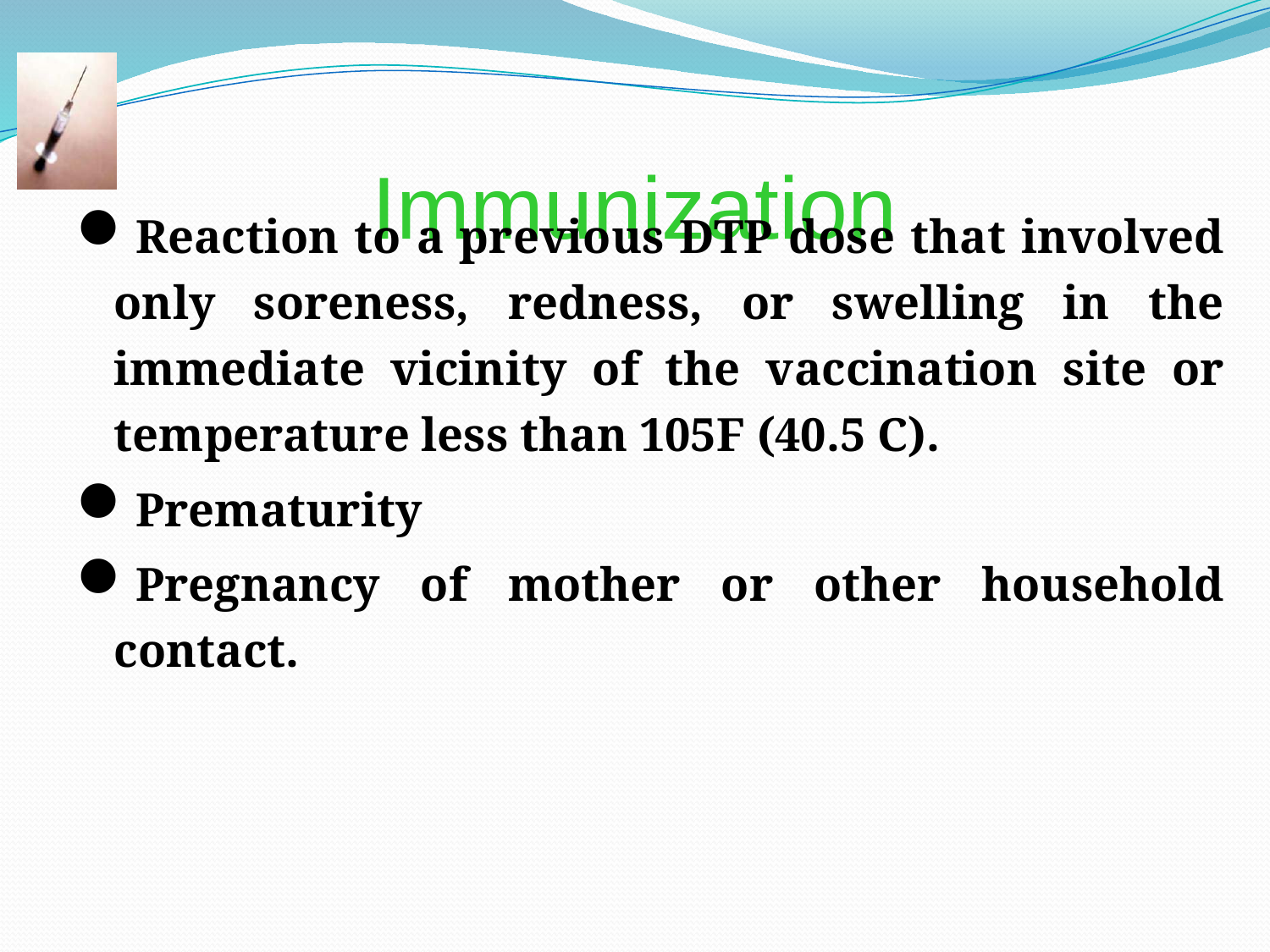

# Immunization
Reaction to a previous DTP dose that involved only soreness, redness, or swelling in the immediate vicinity of the vaccination site or temperature less than 105F (40.5 C).
Prematurity
Pregnancy of mother or other household contact.